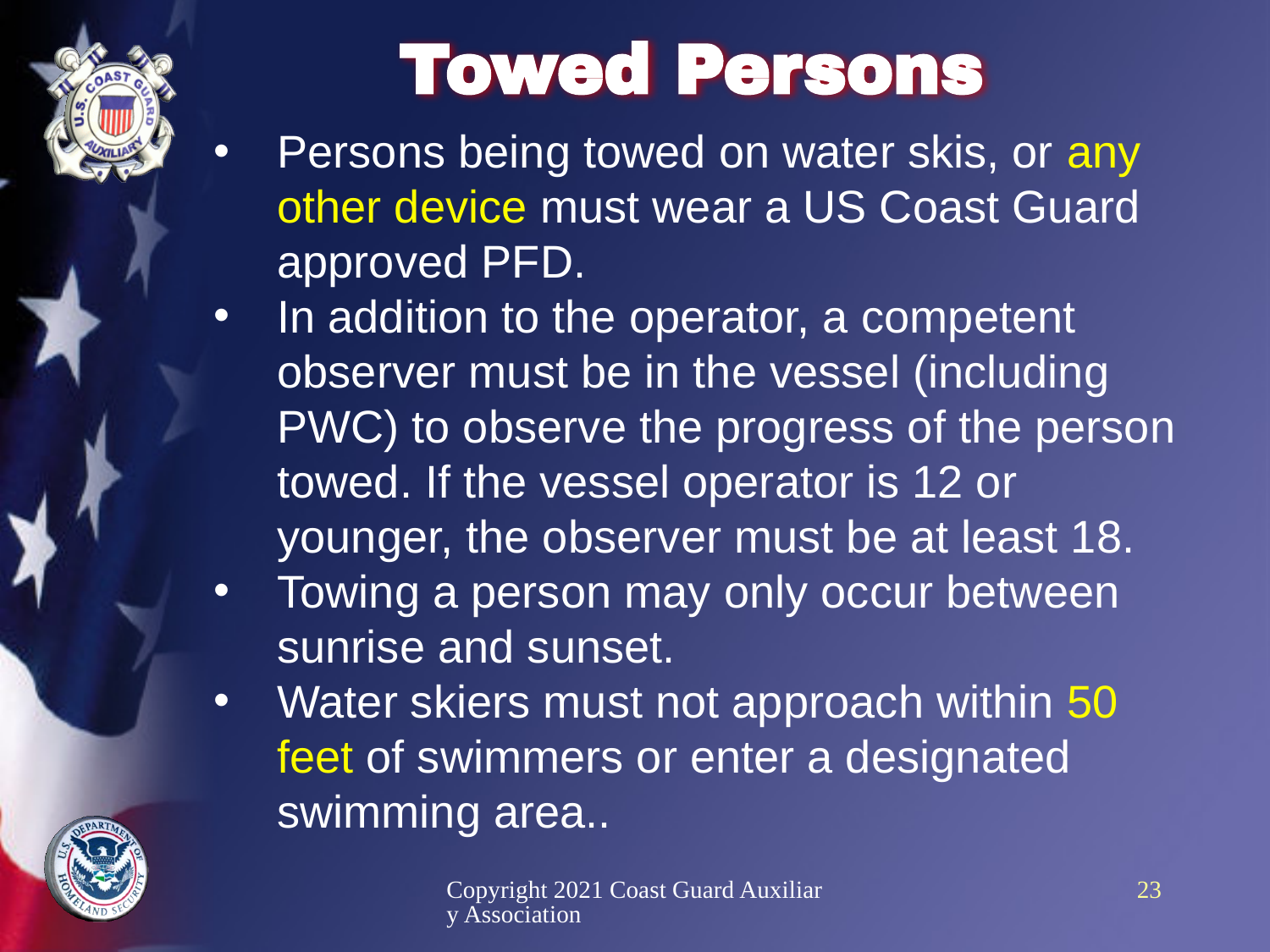

# Towed Persons
Persons being towed on water skis, or any other device must wear a US Coast Guard approved PFD.
In addition to the operator, a competent observer must be in the vessel (including PWC) to observe the progress of the person towed. If the vessel operator is 12 or younger, the observer must be at least 18.
Towing a person may only occur between sunrise and sunset.
Water skiers must not approach within 50 feet of swimmers or enter a designated swimming area..
Copyright 2021 Coast Guard Auxiliary Association
23